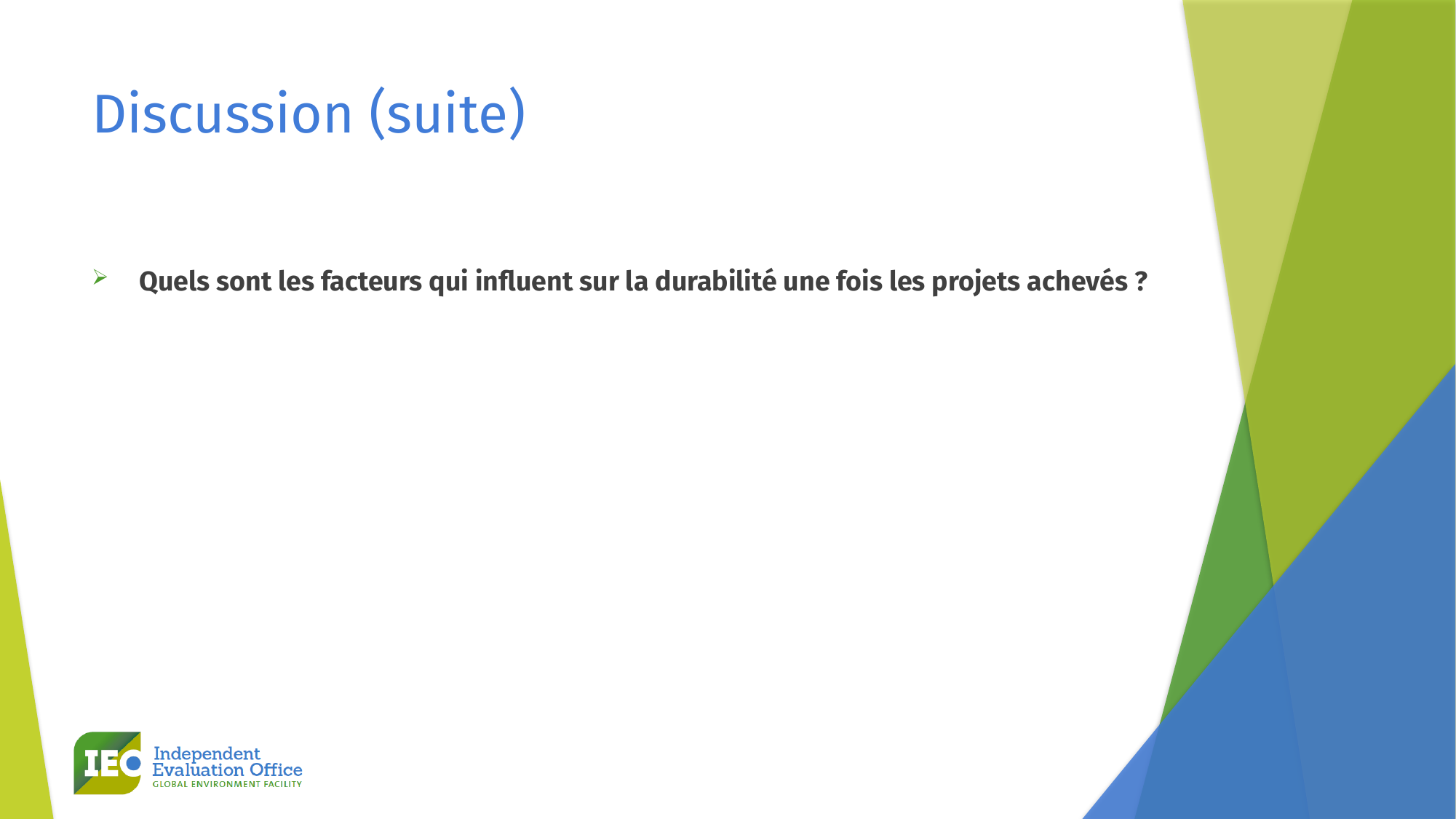

# Discussion (suite)
 Quels sont les facteurs qui influent sur la durabilité une fois les projets achevés ?